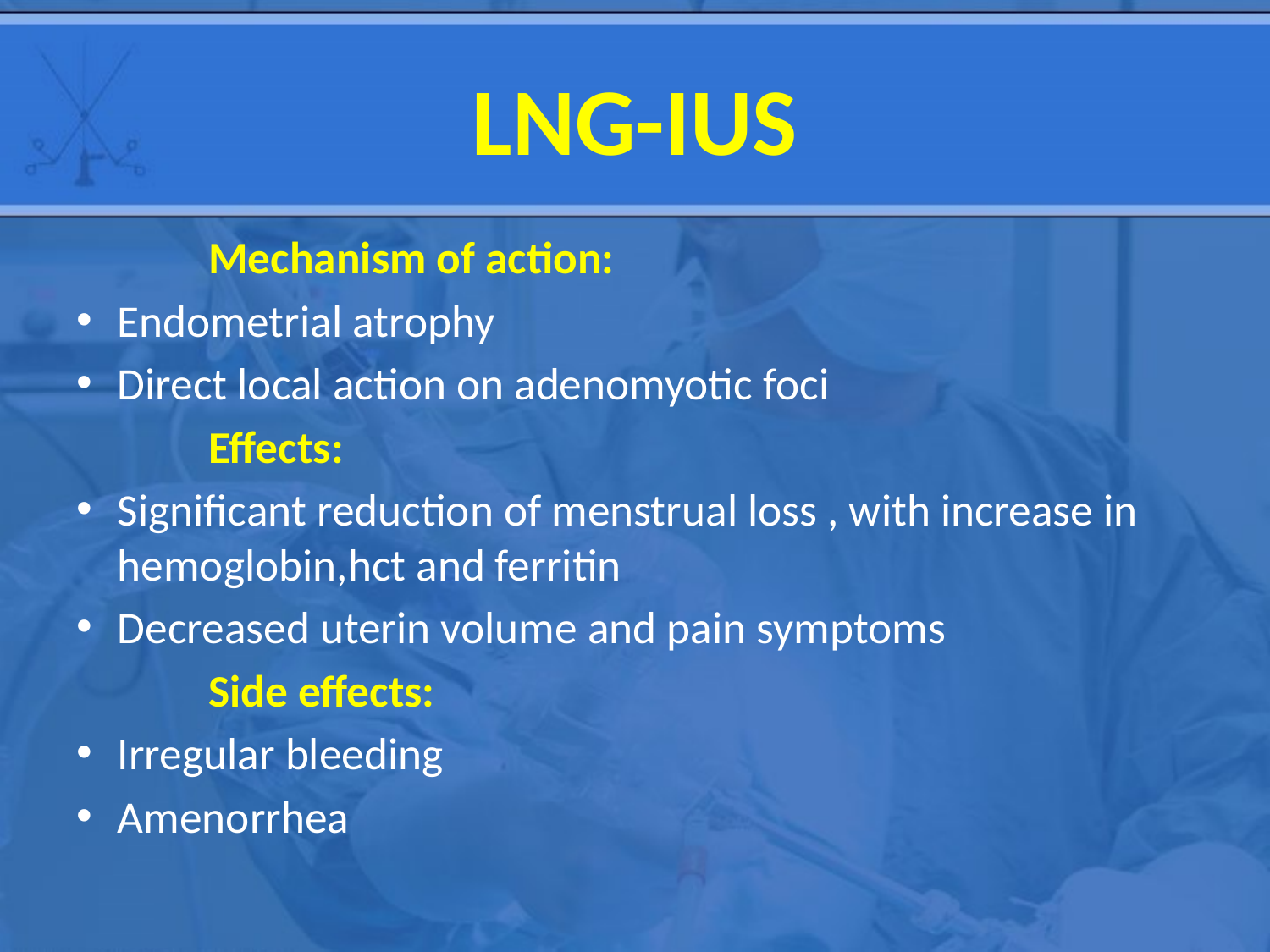

# LNG-IUS
             Mechanism of action:
Endometrial atrophy
Direct local action on adenomyotic foci
             Effects:
Significant reduction of menstrual loss , with increase in hemoglobin,hct and ferritin
Decreased uterin volume and pain symptoms
             Side effects:
Irregular bleeding
Amenorrhea